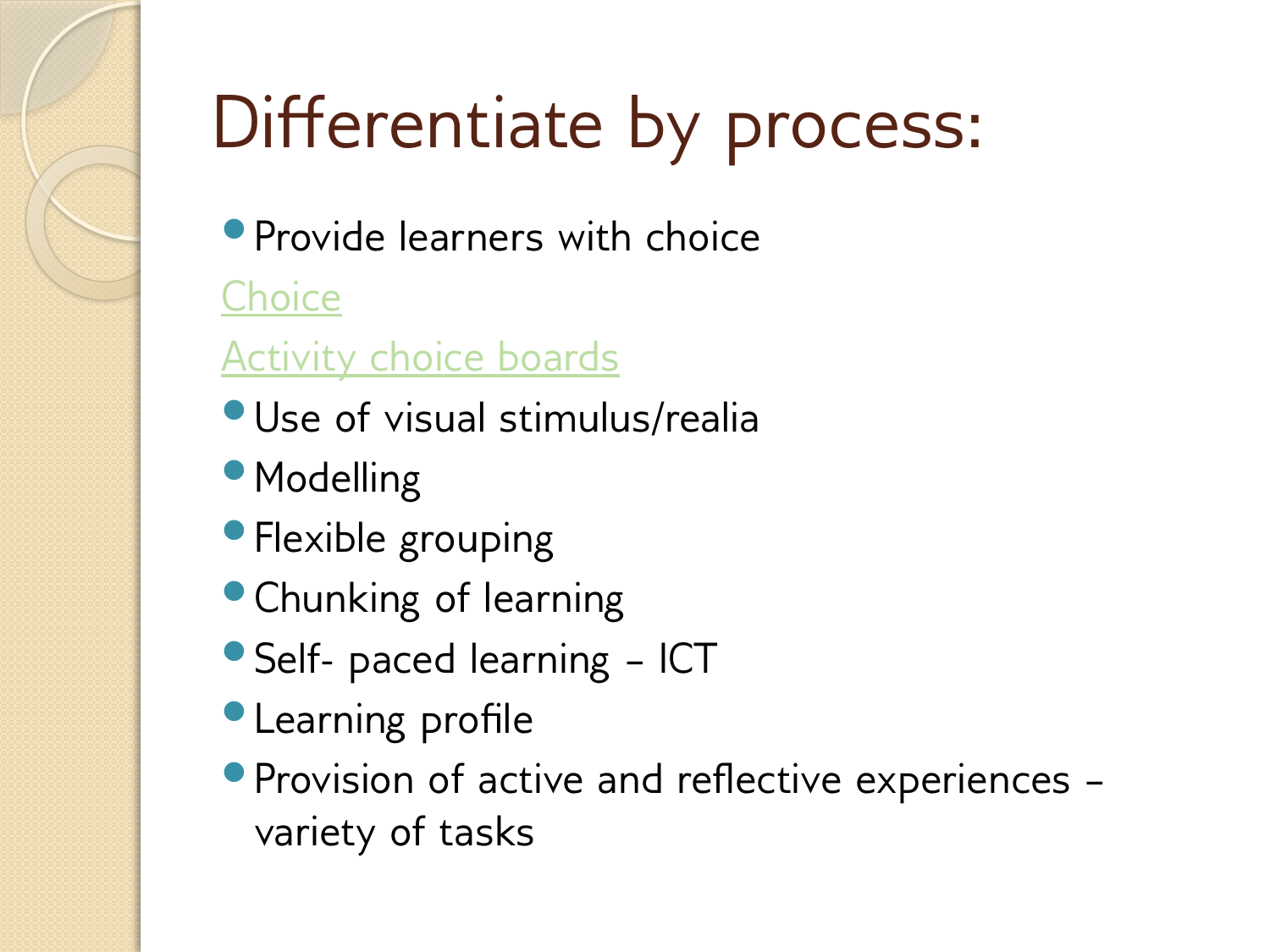

# Differentiate by process:
Provide learners with choice
Choice
Activity choice boards
Use of visual stimulus/realia
Modelling
Flexible grouping
Chunking of learning
Self- paced learning – ICT
Learning profile
Provision of active and reflective experiences – variety of tasks